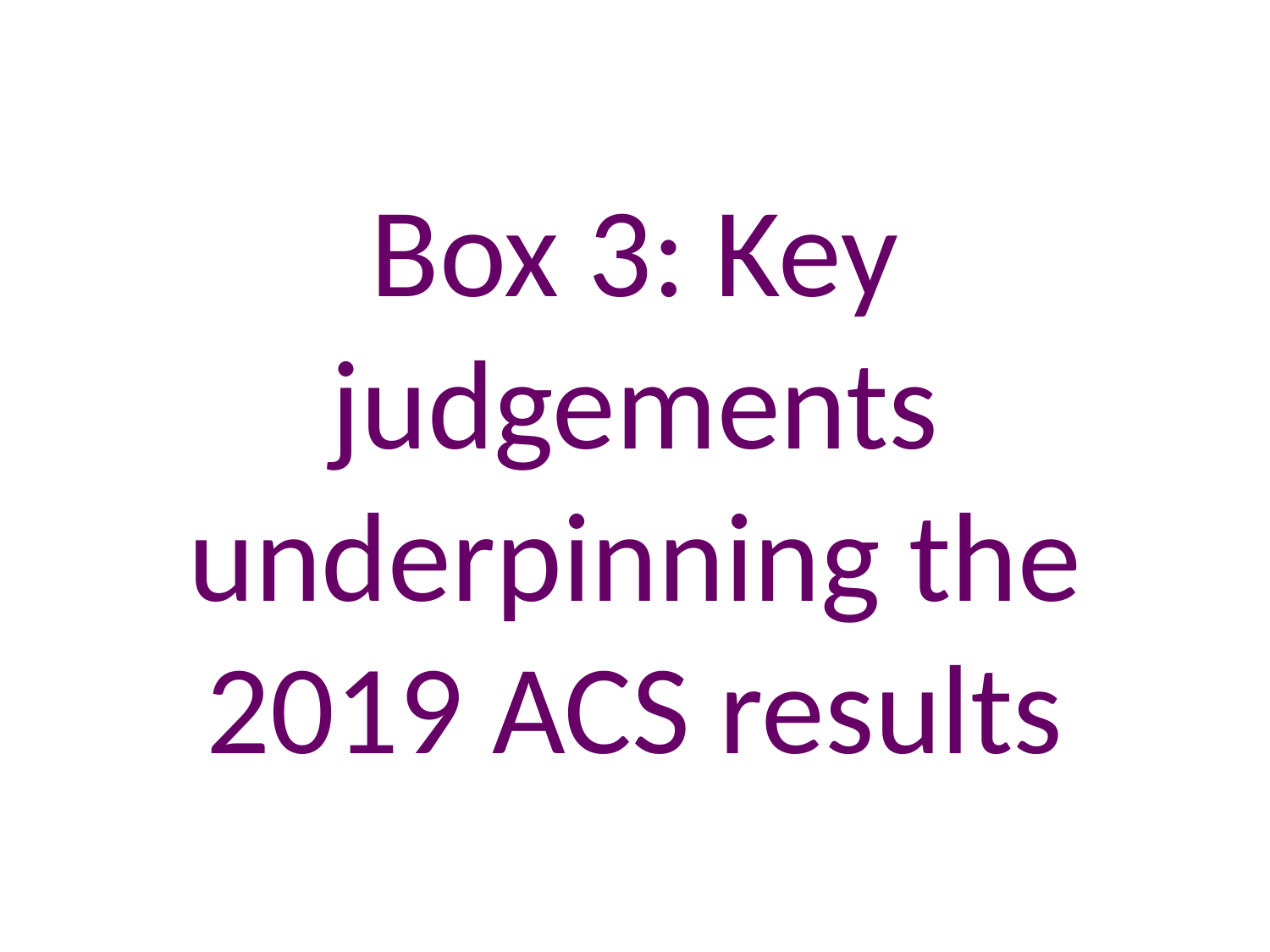

# Box 3: Key judgements underpinning the 2019 ACS results